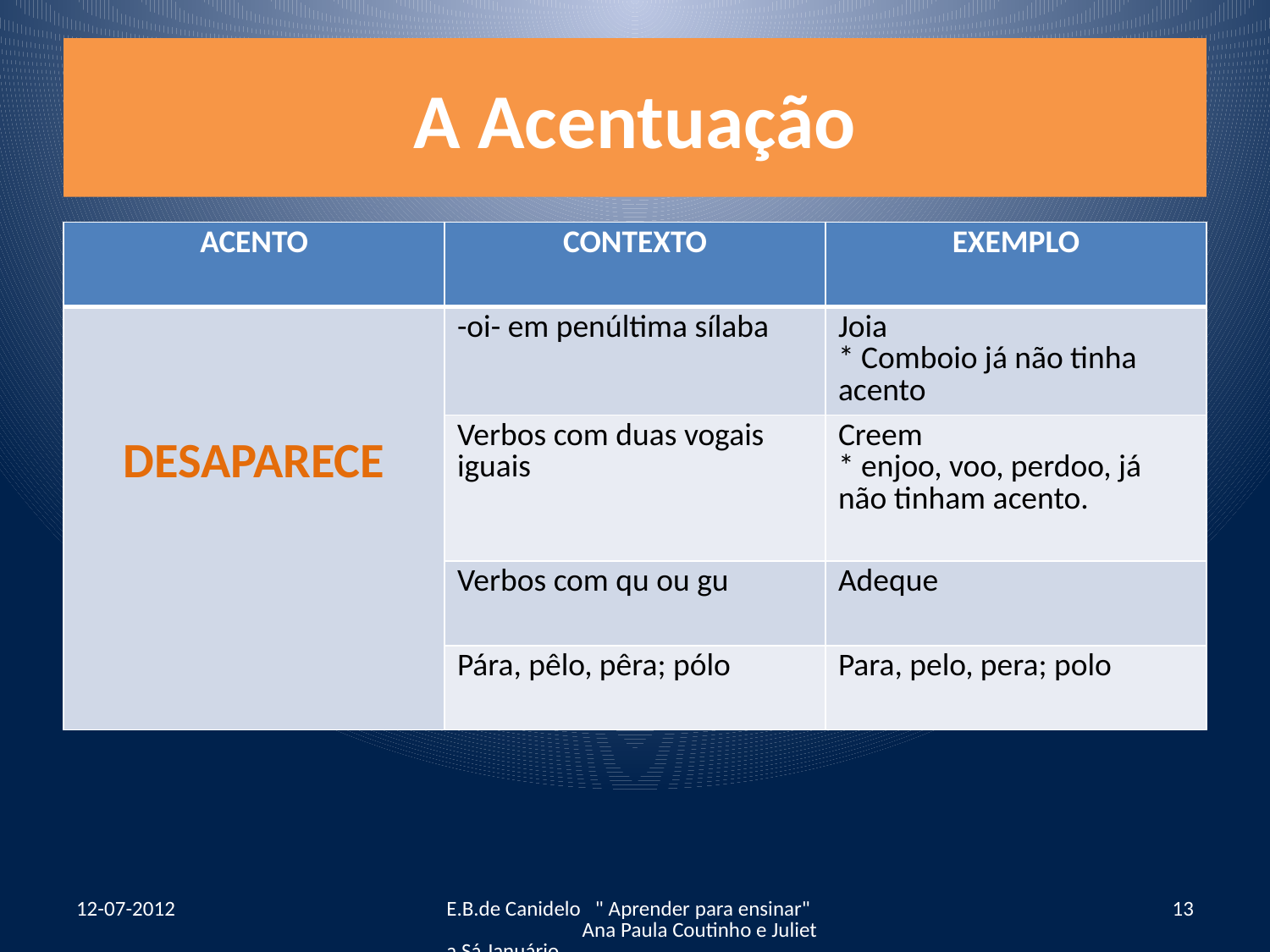

# A Acentuação
| ACENTO | CONTEXTO | EXEMPLO |
| --- | --- | --- |
| DESAPARECE | -oi- em penúltima sílaba | Joia \* Comboio já não tinha acento |
|  | Verbos com duas vogais iguais | Creem \* enjoo, voo, perdoo, já não tinham acento. |
|  | Verbos com qu ou gu | Adeque |
|  | Pára, pêlo, pêra; pólo | Para, pelo, pera; polo |
12-07-2012
E.B.de Canidelo   " Aprender para ensinar"                              Ana Paula Coutinho e Julieta Sá Januário
13